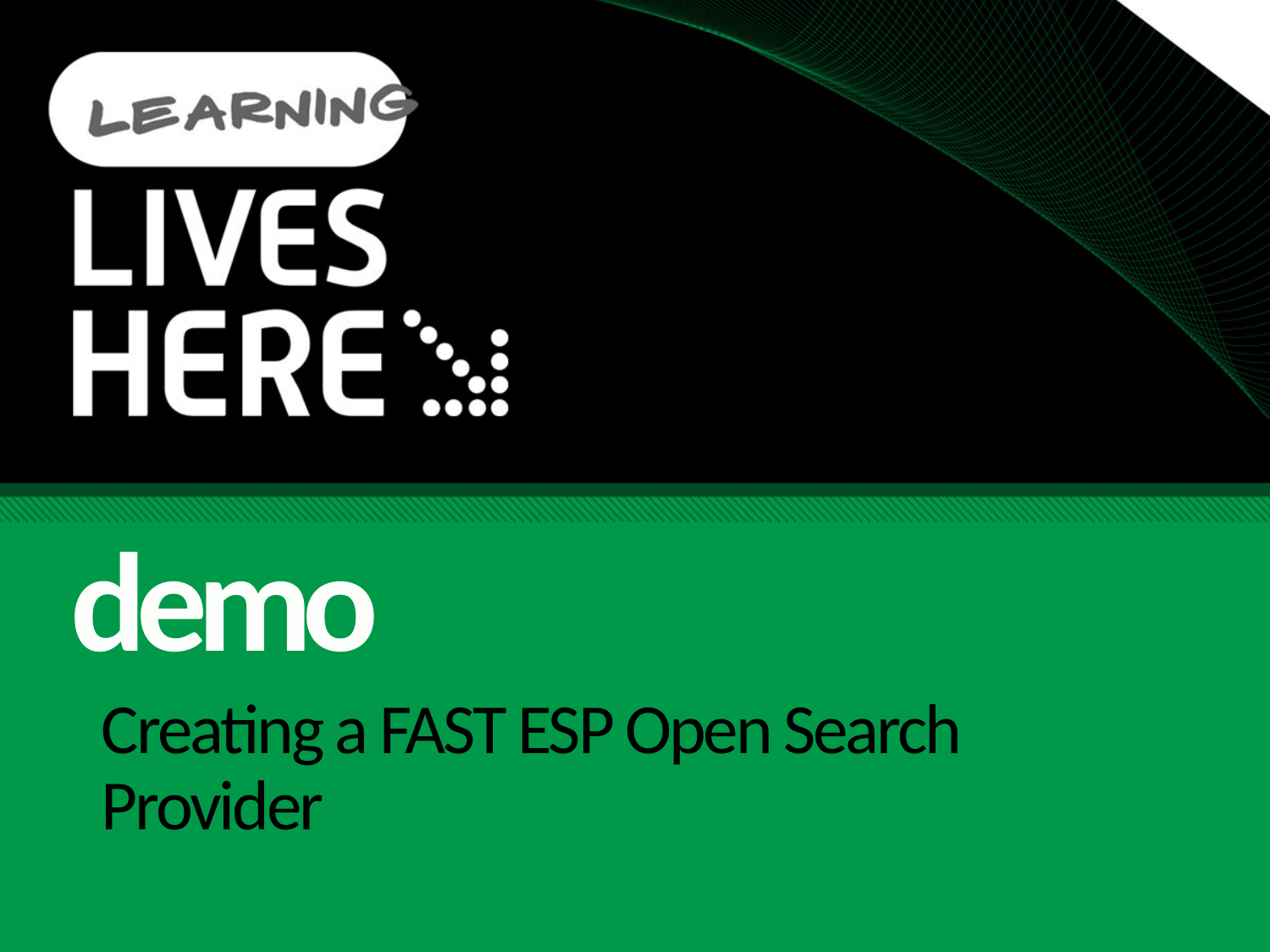

demo
# Creating a FAST ESP Open Search Provider